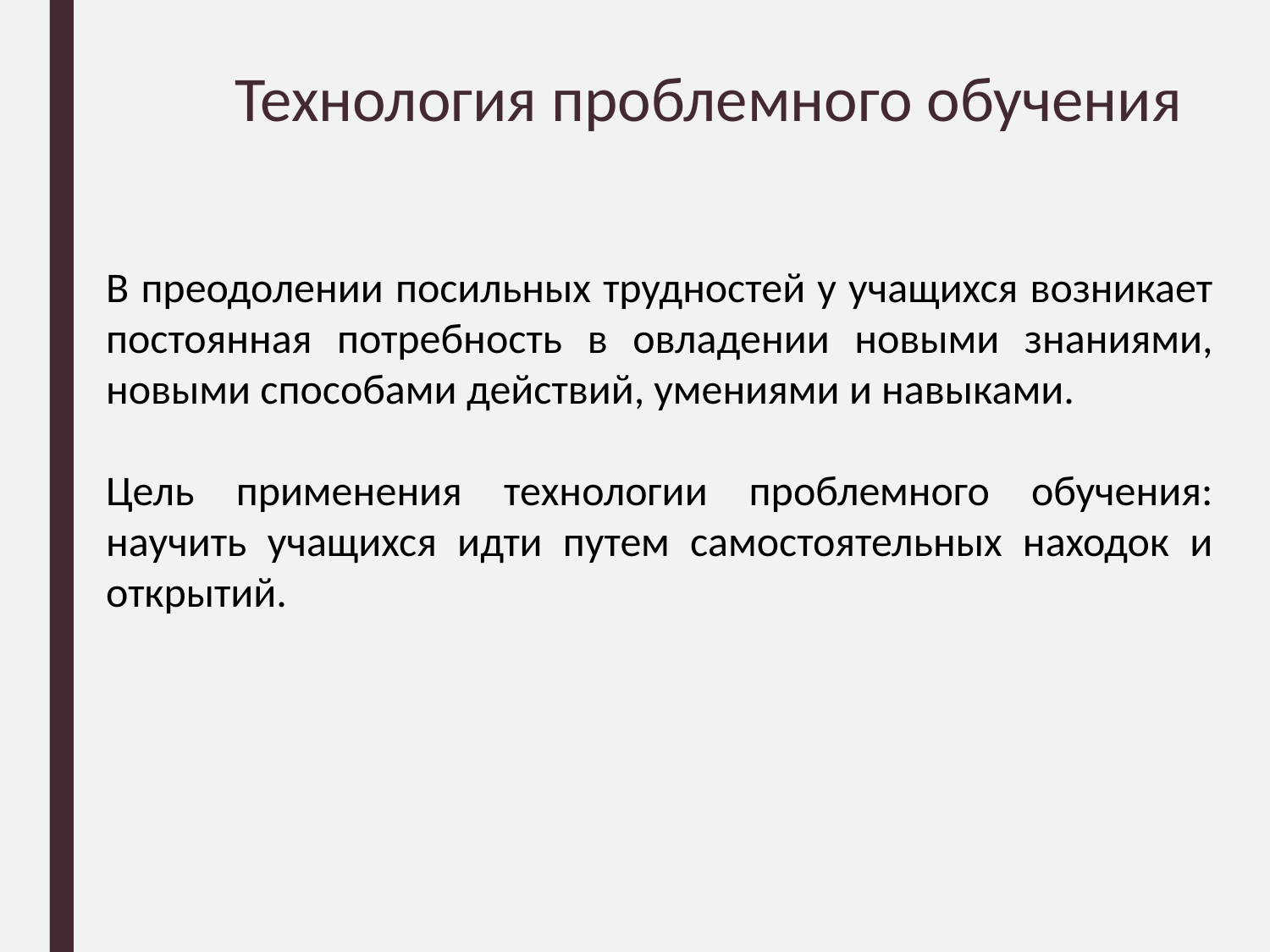

# Технология проблемного обучения
В преодолении посильных трудностей у учащихся возникает постоянная потребность в овладении новыми знаниями, новыми способами действий, умениями и навыками.

Цель применения технологии проблемного обучения: научить учащихся идти путем самостоятельных находок и открытий.